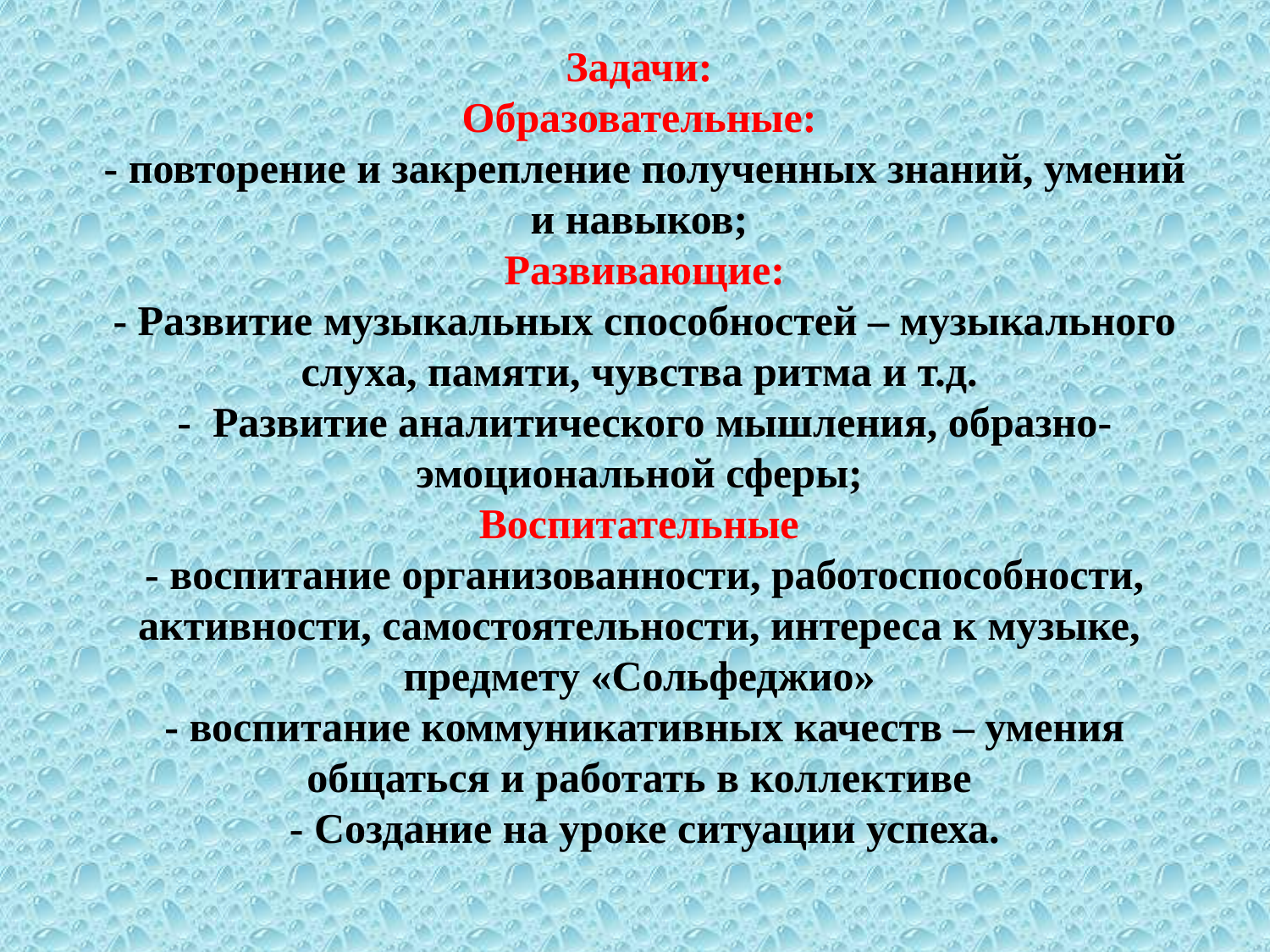

# Задачи: Образовательные: - повторение и закрепление полученных знаний, умений и навыков; Развивающие: - Развитие музыкальных способностей – музыкального слуха, памяти, чувства ритма и т.д. -  Развитие аналитического мышления, образно-эмоциональной сферы; Воспитательные - воспитание организованности, работоспособности, активности, самостоятельности, интереса к музыке, предмету «Сольфеджио» - воспитание коммуникативных качеств – умения общаться и работать в коллективе - Создание на уроке ситуации успеха.